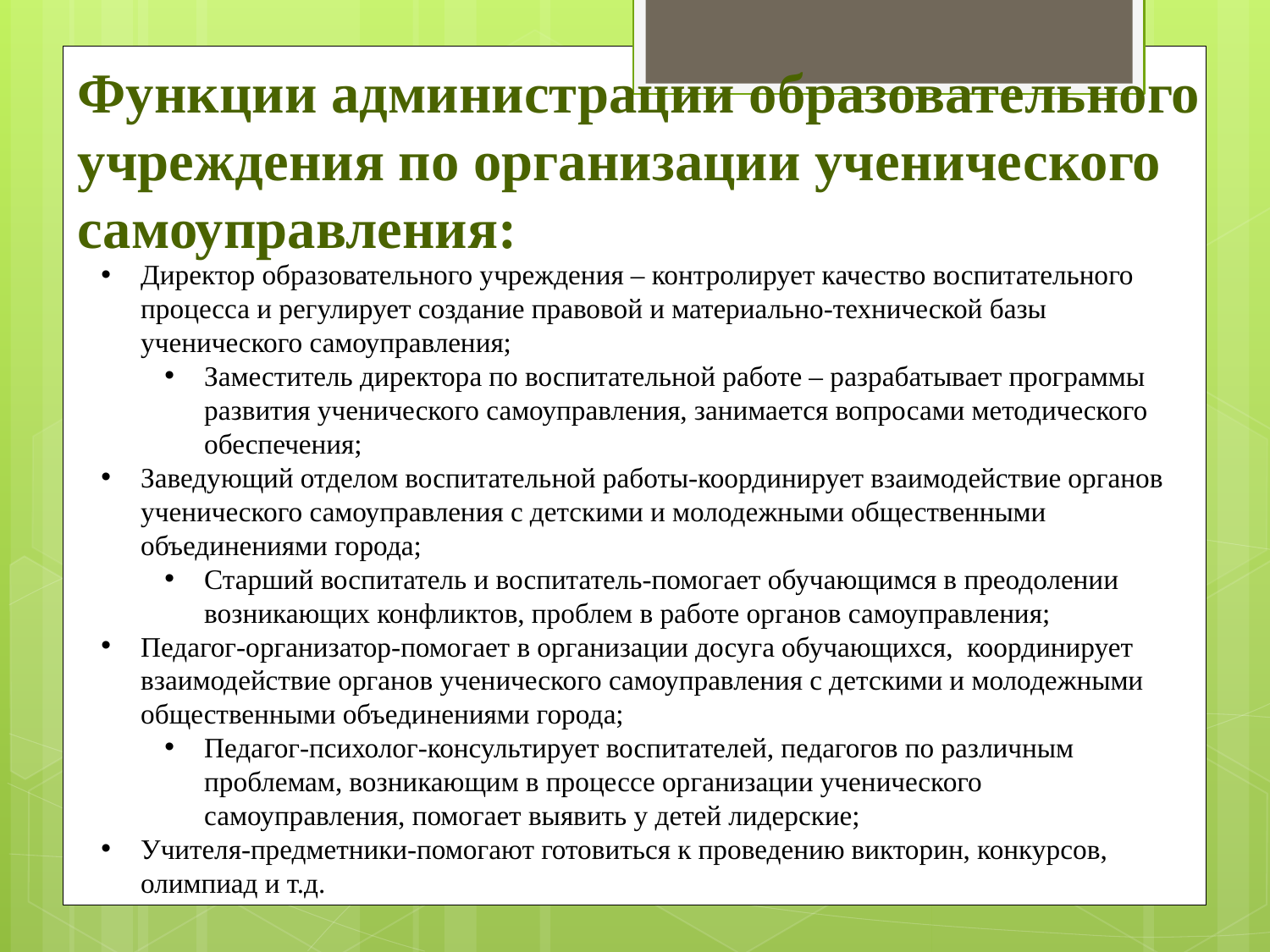

# Функции администрации образовательного учреждения по организации ученического самоуправления:
Директор образовательного учреждения – контролирует качество воспитательного процесса и регулирует создание правовой и материально-технической базы ученического самоуправления;
Заместитель директора по воспитательной работе – разрабатывает программы развития ученического самоуправления, занимается вопросами методического обеспечения;
Заведующий отделом воспитательной работы-координирует взаимодействие органов ученического самоуправления с детскими и молодежными общественными объединениями города;
Старший воспитатель и воспитатель-помогает обучающимся в преодолении возникающих конфликтов, проблем в работе органов самоуправления;
Педагог-организатор-помогает в организации досуга обучающихся,  координирует взаимодействие органов ученического самоуправления с детскими и молодежными общественными объединениями города;
Педагог-психолог-консультирует воспитателей, педагогов по различным проблемам, возникающим в процессе организации ученического самоуправления, помогает выявить у детей лидерские;
Учителя-предметники-помогают готовиться к проведению викторин, конкурсов, олимпиад и т.д.